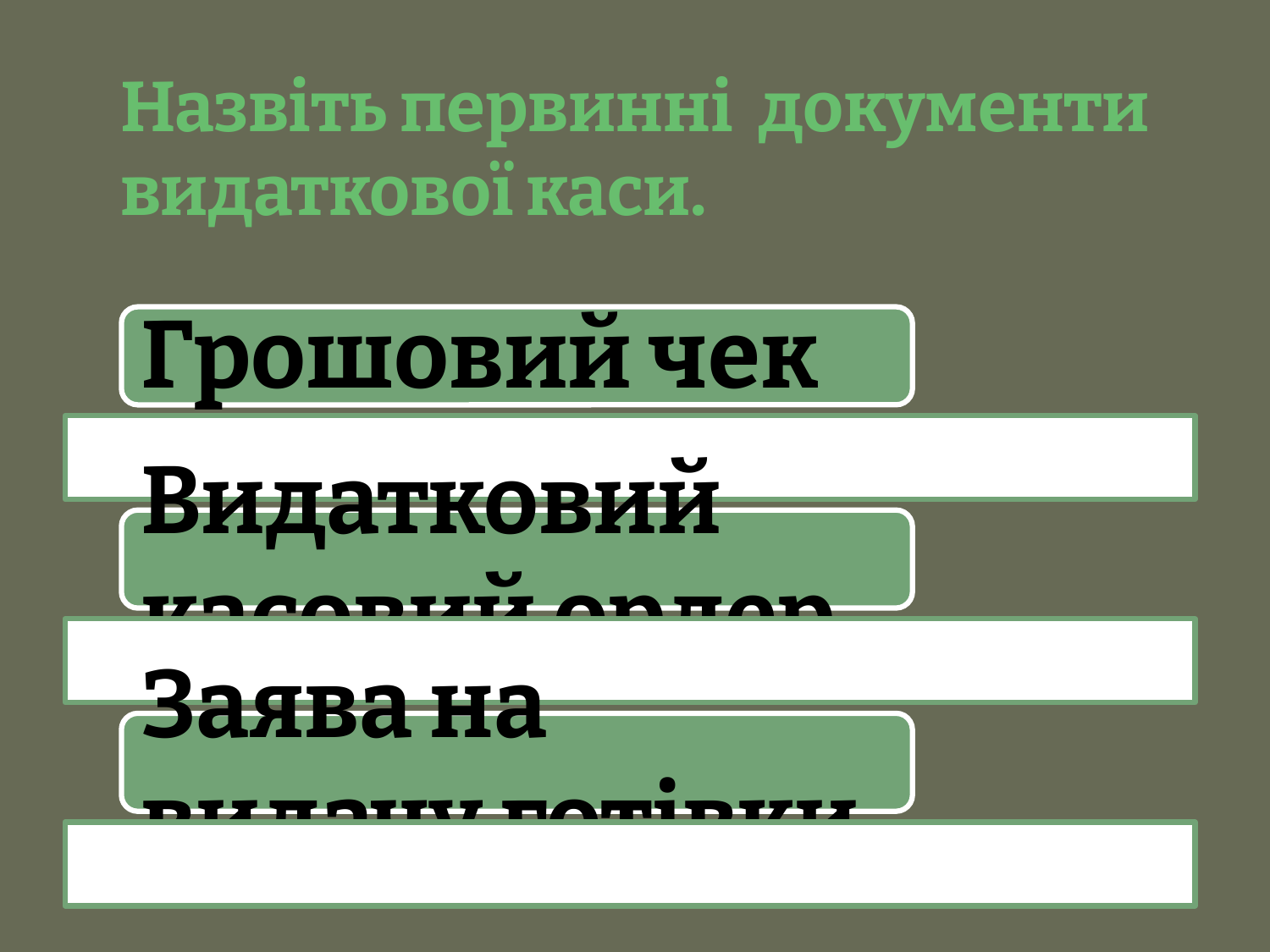

# Назвіть первинні  документи  видаткової каси.

Грошовий чек
Видатковий касовий ордер
Заява на видачу готівки